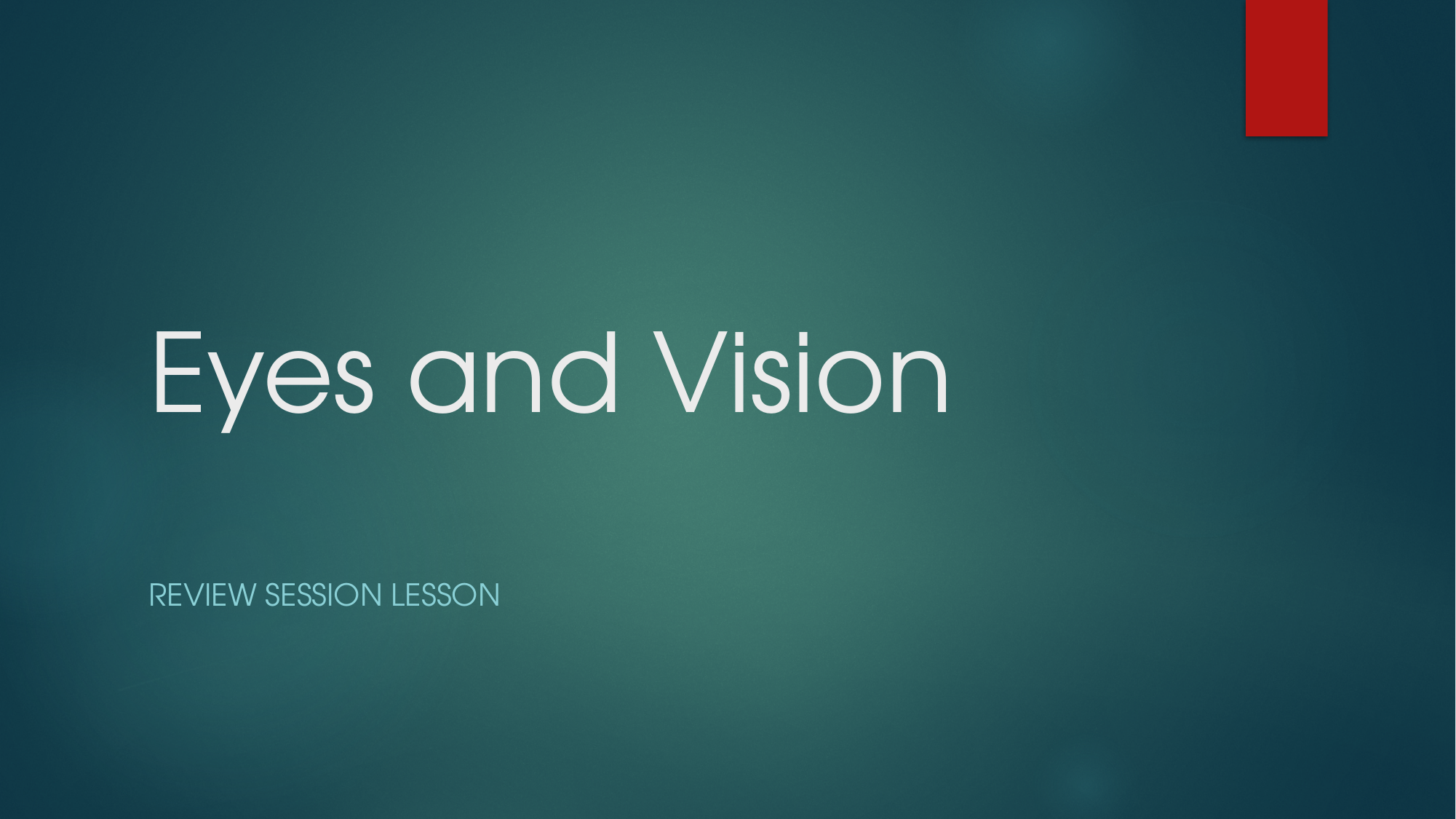

# Eyes and Vision
Review Session lesson